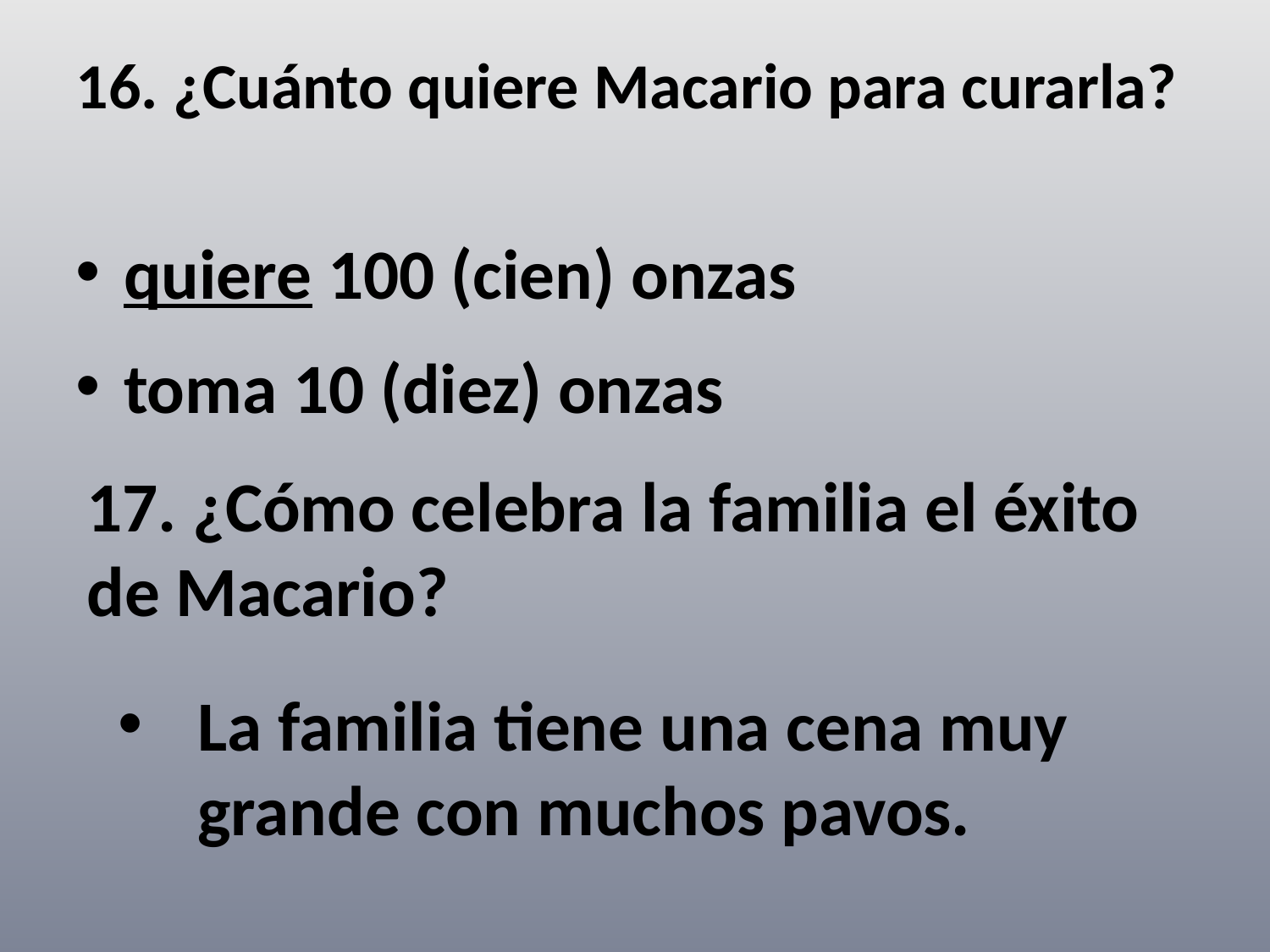

16. ¿Cuánto quiere Macario para curarla?
quiere 100 (cien) onzas
toma 10 (diez) onzas
17. ¿Cómo celebra la familia el éxito de Macario?
La familia tiene una cena muy grande con muchos pavos.